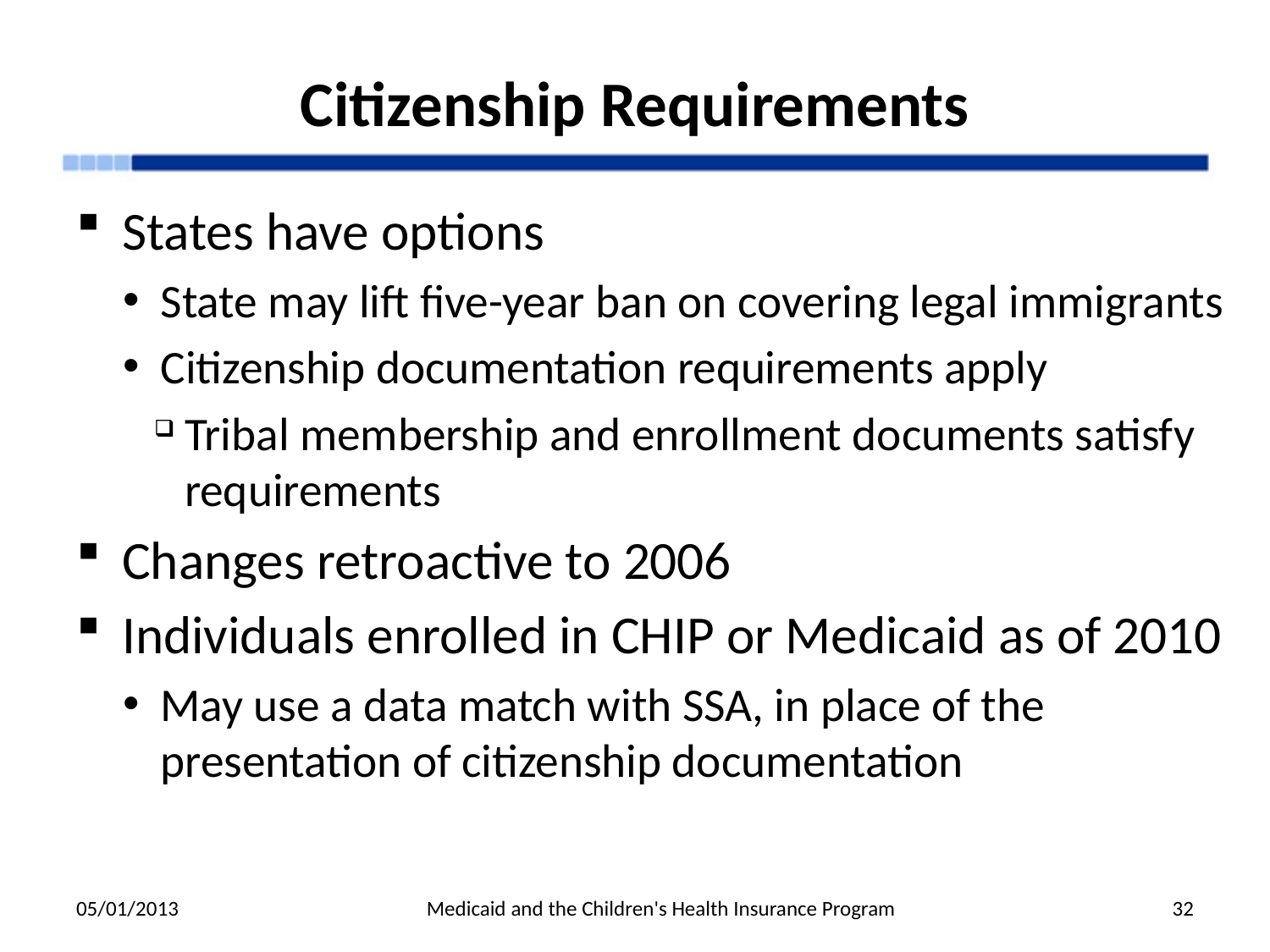

# Citizenship Requirements
States have options
State may lift five-year ban on covering legal immigrants
Citizenship documentation requirements apply
Tribal membership and enrollment documents satisfy requirements
Changes retroactive to 2006
Individuals enrolled in CHIP or Medicaid as of 2010
May use a data match with SSA, in place of the presentation of citizenship documentation

05/01/2013
Medicaid and the Children's Health Insurance Program
32